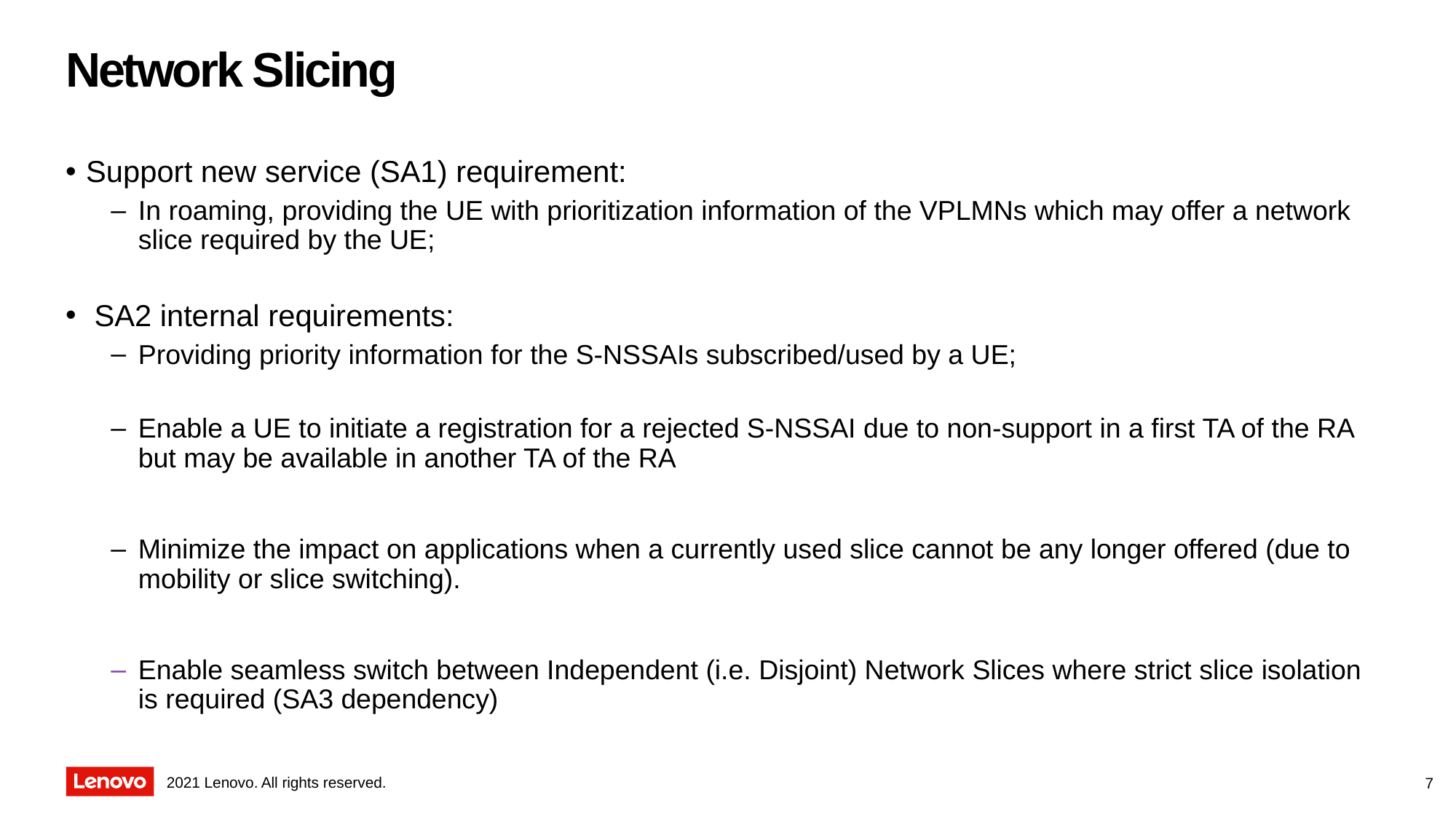

# Network Slicing
Support new service (SA1) requirement:
In roaming, providing the UE with prioritization information of the VPLMNs which may offer a network slice required by the UE;

 SA2 internal requirements:
Providing priority information for the S-NSSAIs subscribed/used by a UE;

Enable a UE to initiate a registration for a rejected S-NSSAI due to non-support in a first TA of the RA but may be available in another TA of the RA

Minimize the impact on applications when a currently used slice cannot be any longer offered (due to mobility or slice switching).

Enable seamless switch between Independent (i.e. Disjoint) Network Slices where strict slice isolation is required (SA3 dependency)

7